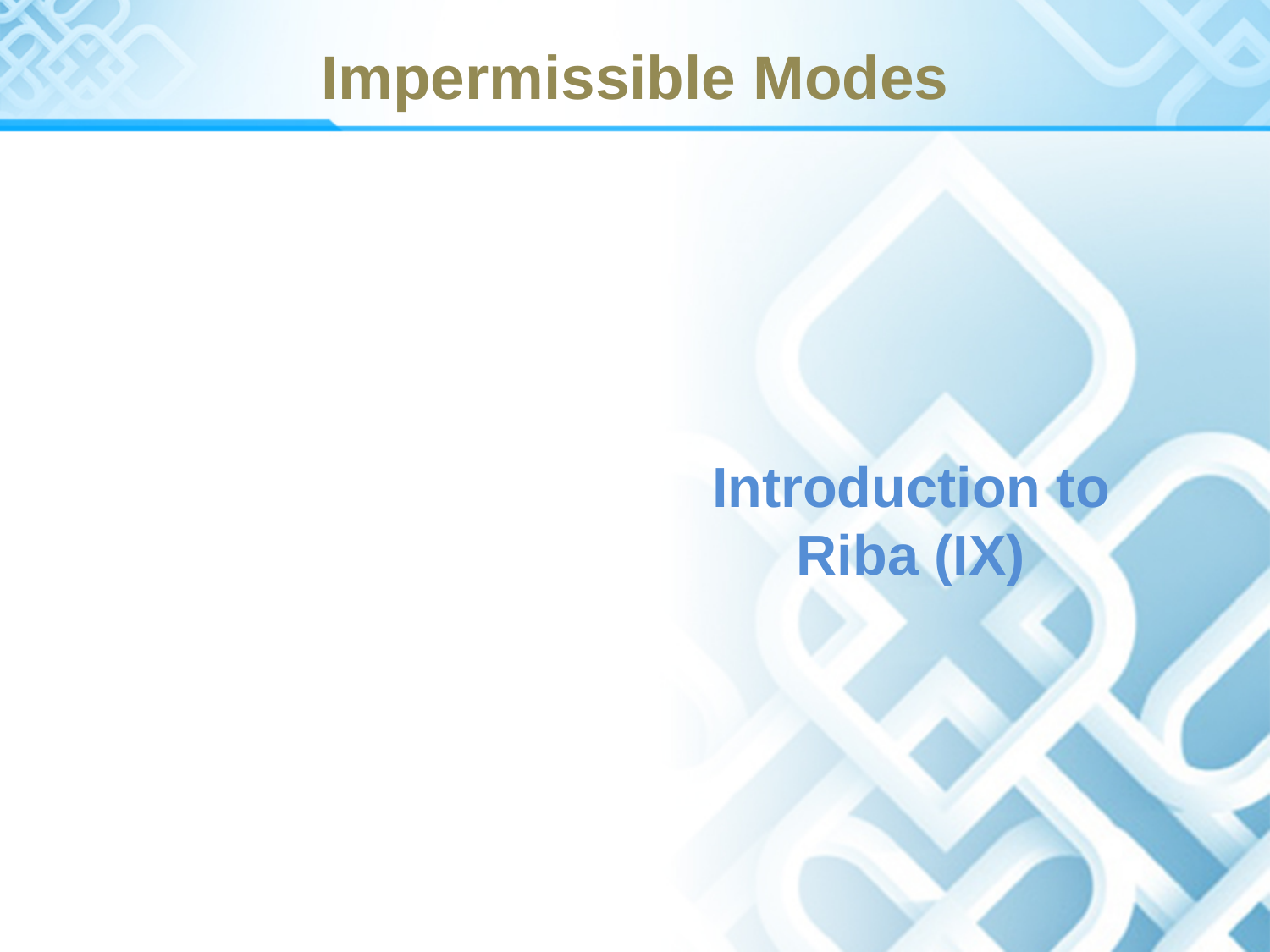

# Impermissible Modes
Introduction to Riba (IX)